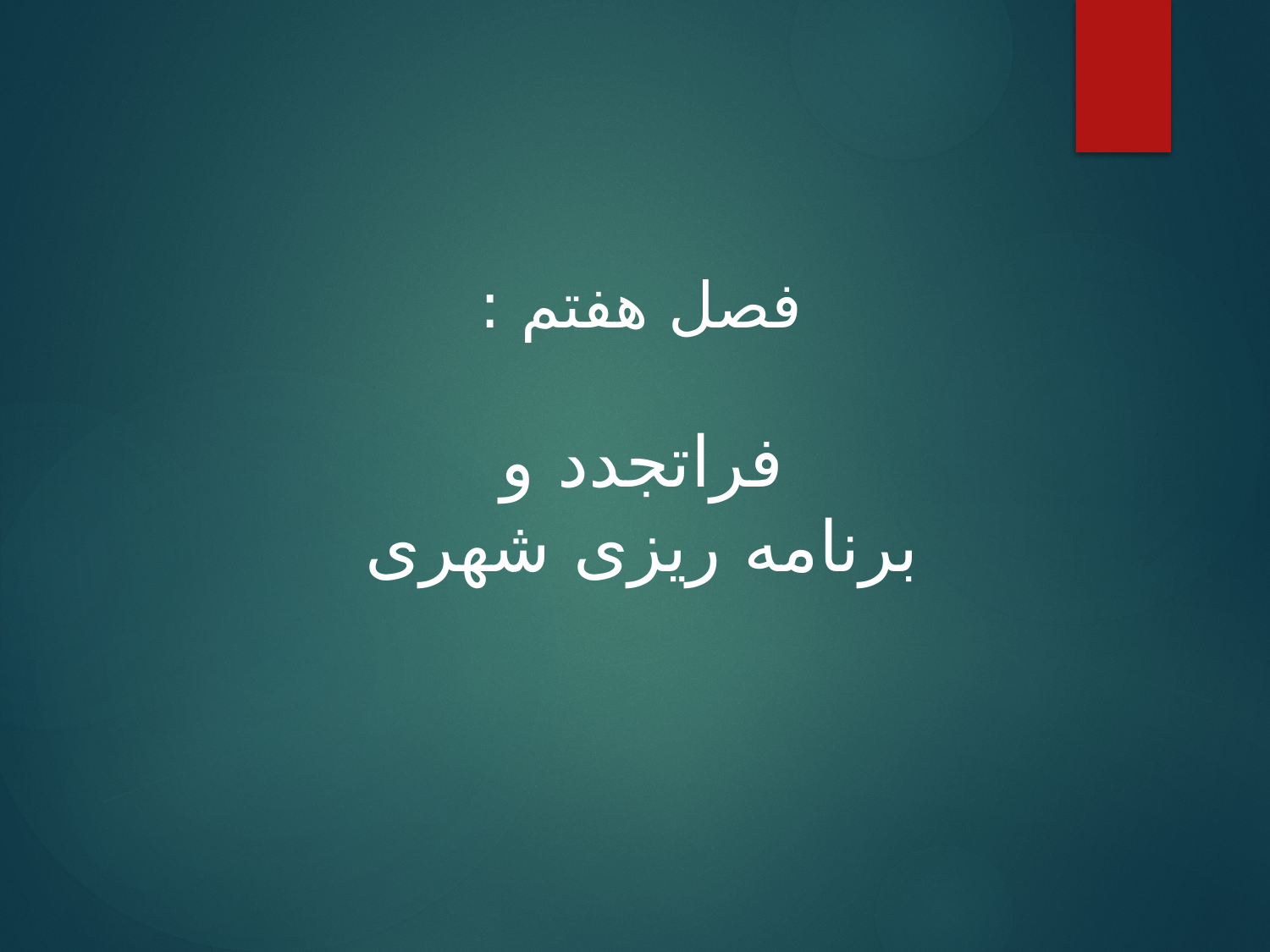

فصل هفتم :

فراتجدد و
برنامه ریزی شهری